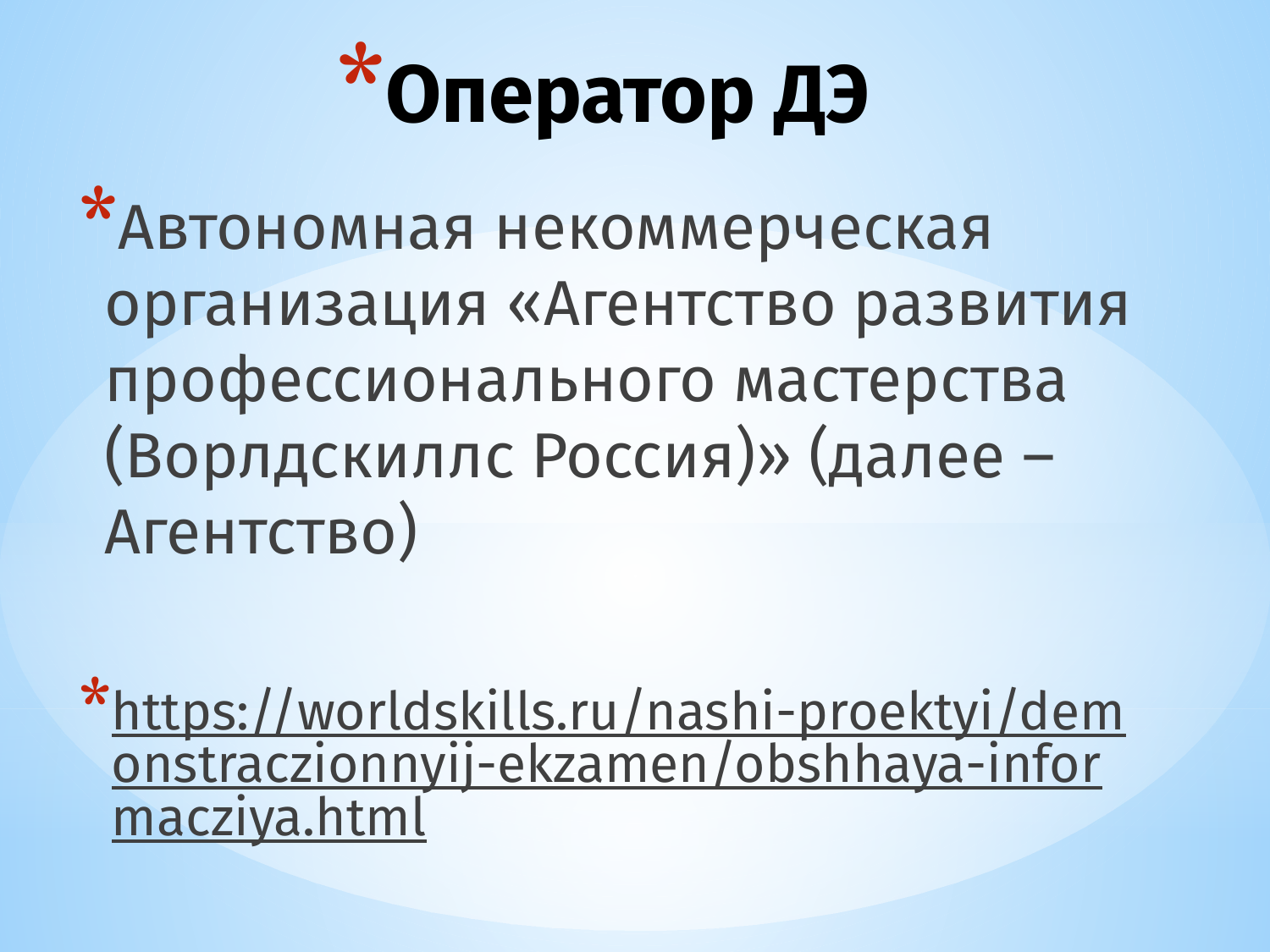

# Оператор ДЭ
Автономная некоммерческая организация «Агентство развития профессионального мастерства (Ворлдскиллс Россия)» (далее – Агентство)

https://worldskills.ru/nashi-proektyi/demonstraczionnyij-ekzamen/obshhaya-informacziya.html